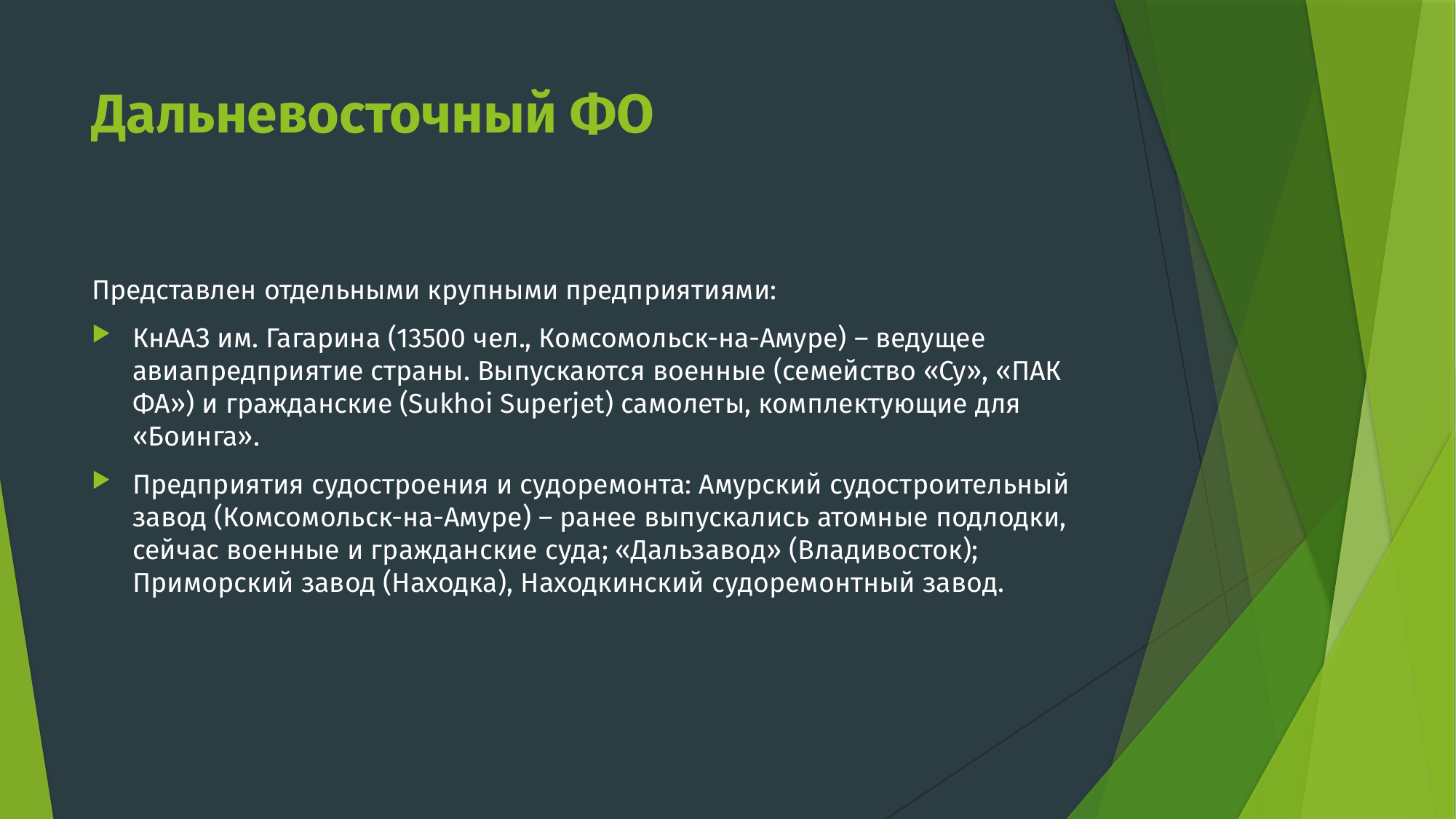

# Дальневосточный ФО
Представлен отдельными крупными предприятиями:
КнААЗ им. Гагарина (13500 чел., Комсомольск-на-Амуре) – ведущее авиапредприятие страны. Выпускаются военные (семейство «Су», «ПАК ФА») и гражданские (Sukhoi Superjet) самолеты, комплектующие для «Боинга».
Предприятия судостроения и судоремонта: Амурский судостроительный завод (Комсомольск-на-Амуре) – ранее выпускались атомные подлодки, сейчас военные и гражданские суда; «Дальзавод» (Владивосток); Приморский завод (Находка), Находкинский судоремонтный завод.